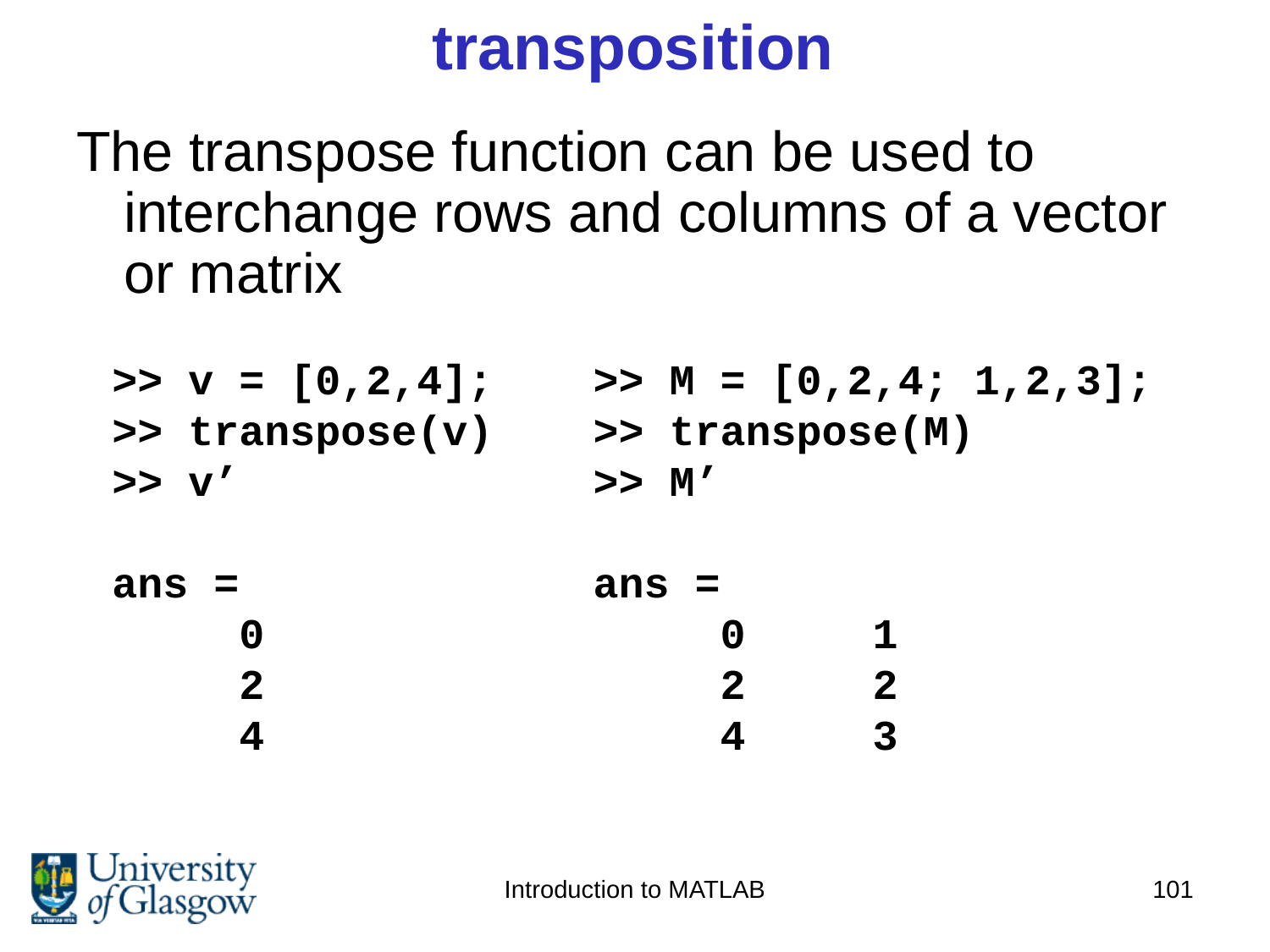

# Matrix transposition
The transpose function can be used to interchange rows and columns of a vector or matrix

>> v = [0,2,4];
>> transpose(v)
>> v’

ans =
     0
     2
     4
>> M = [0,2,4; 1,2,3];
>> transpose(M)
>> M’

ans =
     0     1
     2     2
     4     3
Introduction to MATLAB
101